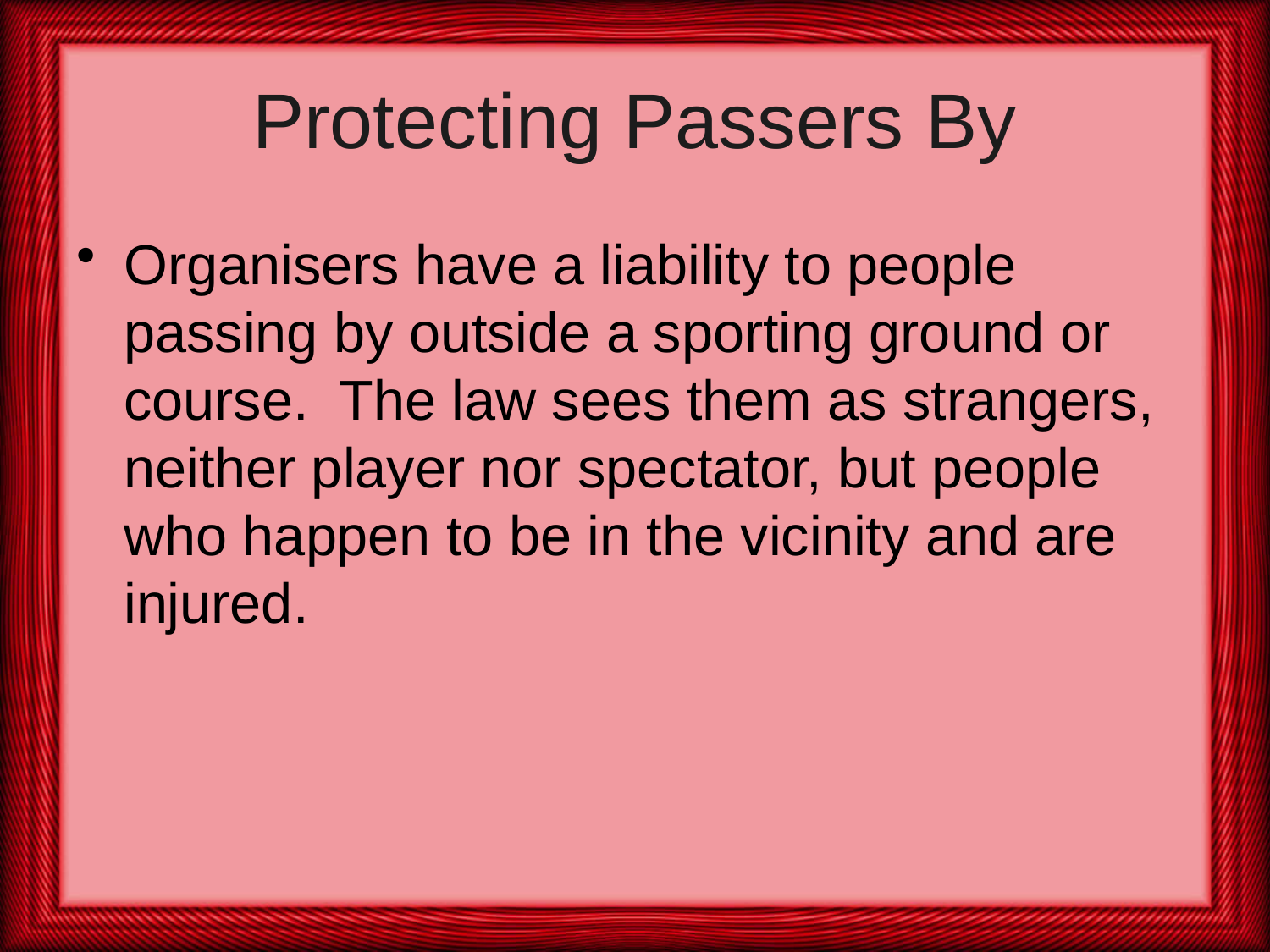

# Protecting Passers By
Organisers have a liability to people passing by outside a sporting ground or course.  The law sees them as strangers, neither player nor spectator, but people who happen to be in the vicinity and are injured.